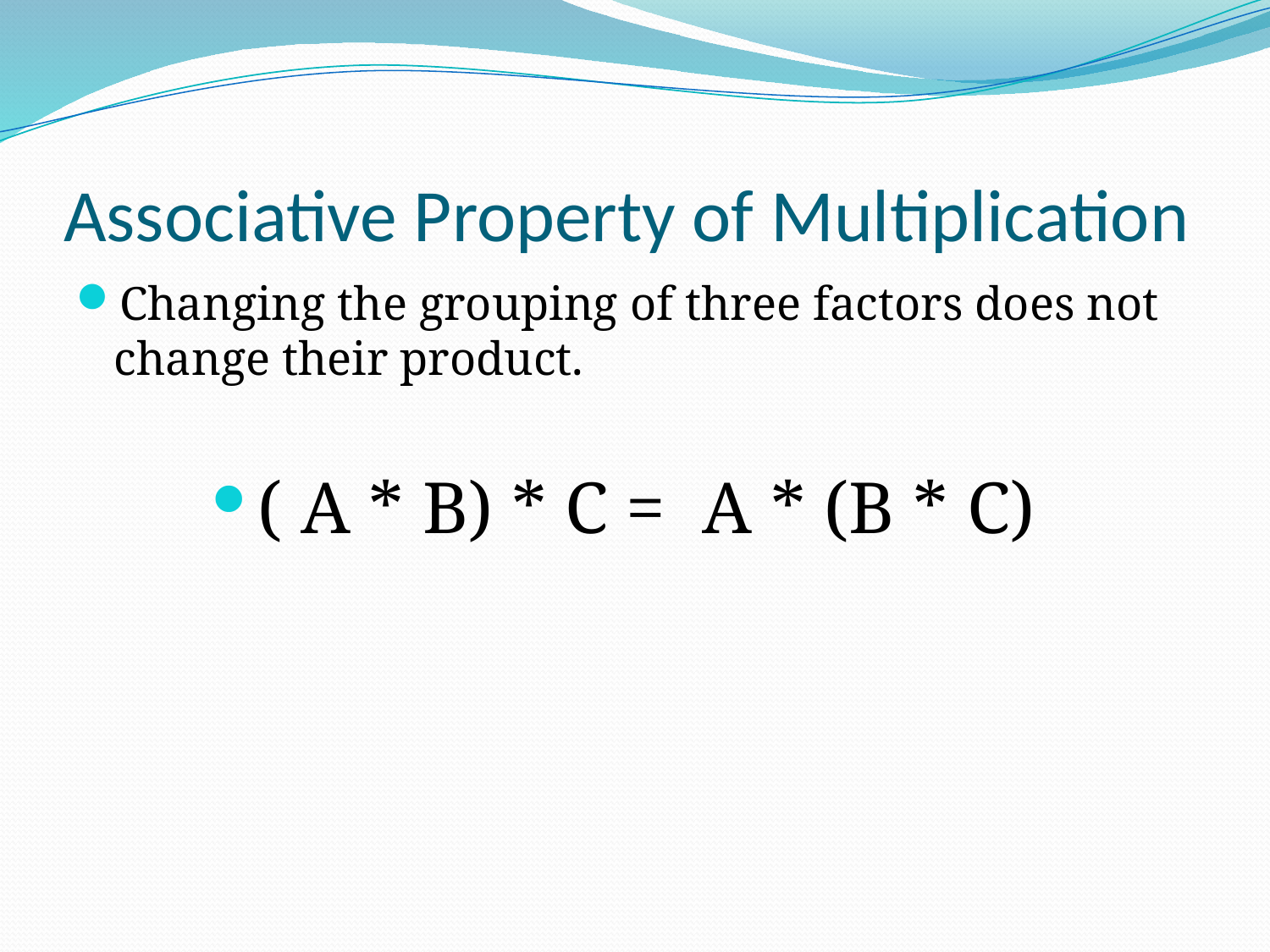

# Associative Property of Multiplication
Changing the grouping of three factors does not change their product.

( A * B) * C =  A * (B * C)